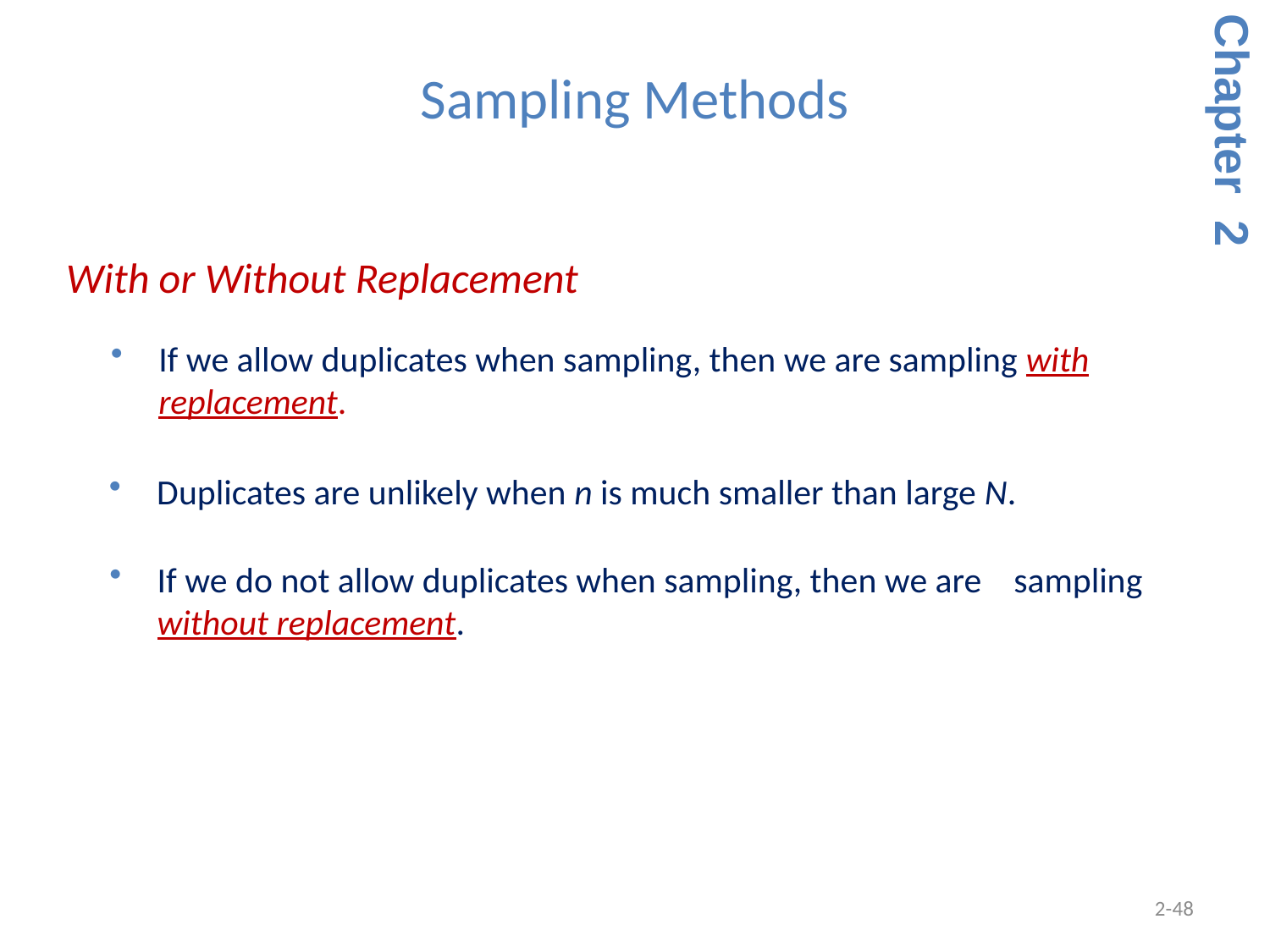

Sampling Methods
Chapter  2
 With or Without Replacement
If we allow duplicates when sampling, then we are sampling with replacement.
Duplicates are unlikely when n is much smaller than large N.
If we do not allow duplicates when sampling, then we are    sampling without replacement.
2-48